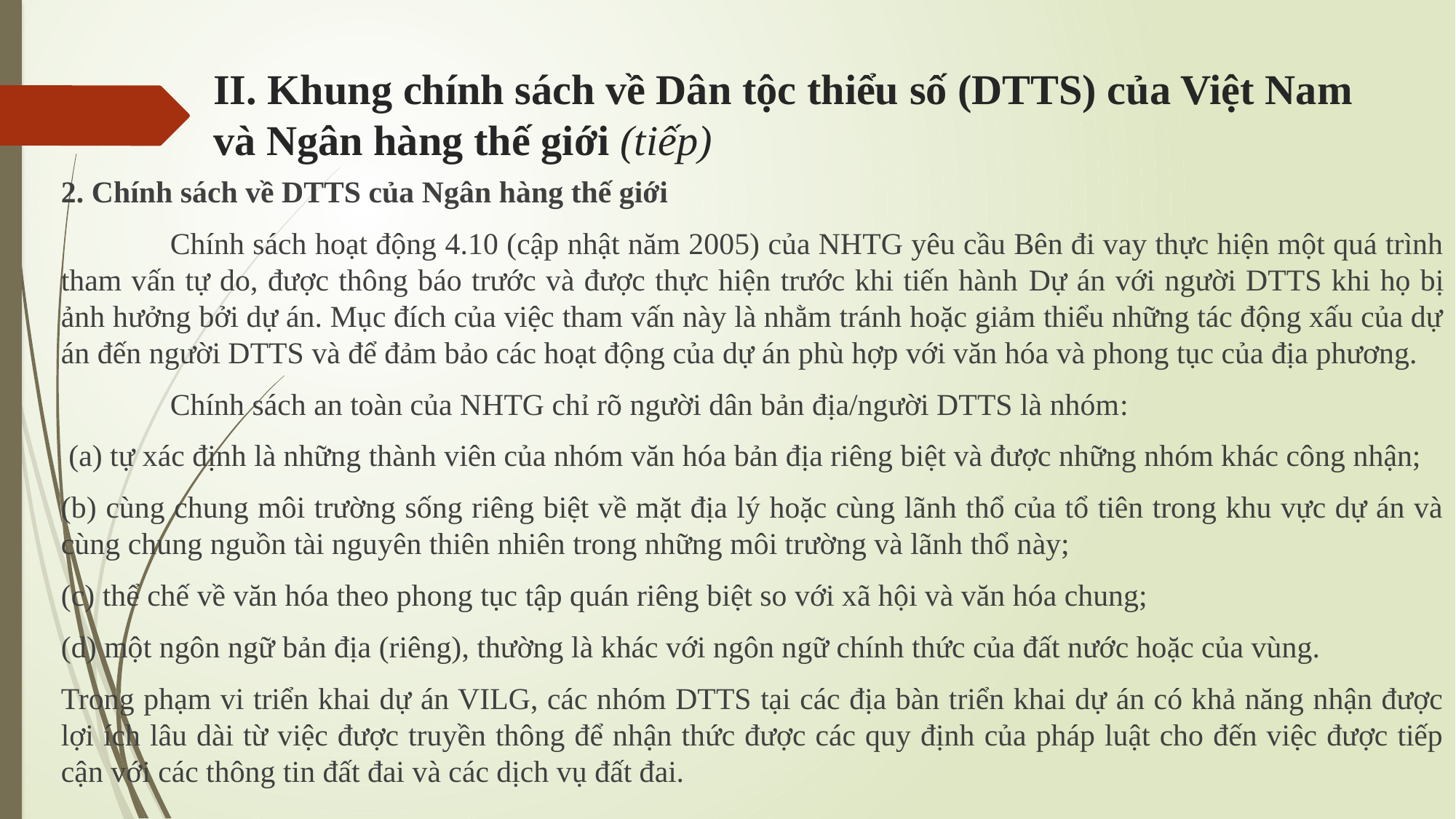

# II. Khung chính sách về Dân tộc thiểu số (DTTS) của Việt Nam và Ngân hàng thế giới (tiếp)
2. Chính sách về DTTS của Ngân hàng thế giới
	Chính sách hoạt động 4.10 (cập nhật năm 2005) của NHTG yêu cầu Bên đi vay thực hiện một quá trình tham vấn tự do, được thông báo trước và được thực hiện trước khi tiến hành Dự án với người DTTS khi họ bị ảnh hưởng bởi dự án. Mục đích của việc tham vấn này là nhằm tránh hoặc giảm thiểu những tác động xấu của dự án đến người DTTS và để đảm bảo các hoạt động của dự án phù hợp với văn hóa và phong tục của địa phương.
	Chính sách an toàn của NHTG chỉ rõ người dân bản địa/người DTTS là nhóm:
 (a) tự xác định là những thành viên của nhóm văn hóa bản địa riêng biệt và được những nhóm khác công nhận;
(b) cùng chung môi trường sống riêng biệt về mặt địa lý hoặc cùng lãnh thổ của tổ tiên trong khu vực dự án và cùng chung nguồn tài nguyên thiên nhiên trong những môi trường và lãnh thổ này;
(c) thể chế về văn hóa theo phong tục tập quán riêng biệt so với xã hội và văn hóa chung;
(d) một ngôn ngữ bản địa (riêng), thường là khác với ngôn ngữ chính thức của đất nước hoặc của vùng.
Trong phạm vi triển khai dự án VILG, các nhóm DTTS tại các địa bàn triển khai dự án có khả năng nhận được lợi ích lâu dài từ việc được truyền thông để nhận thức được các quy định của pháp luật cho đến việc được tiếp cận với các thông tin đất đai và các dịch vụ đất đai.